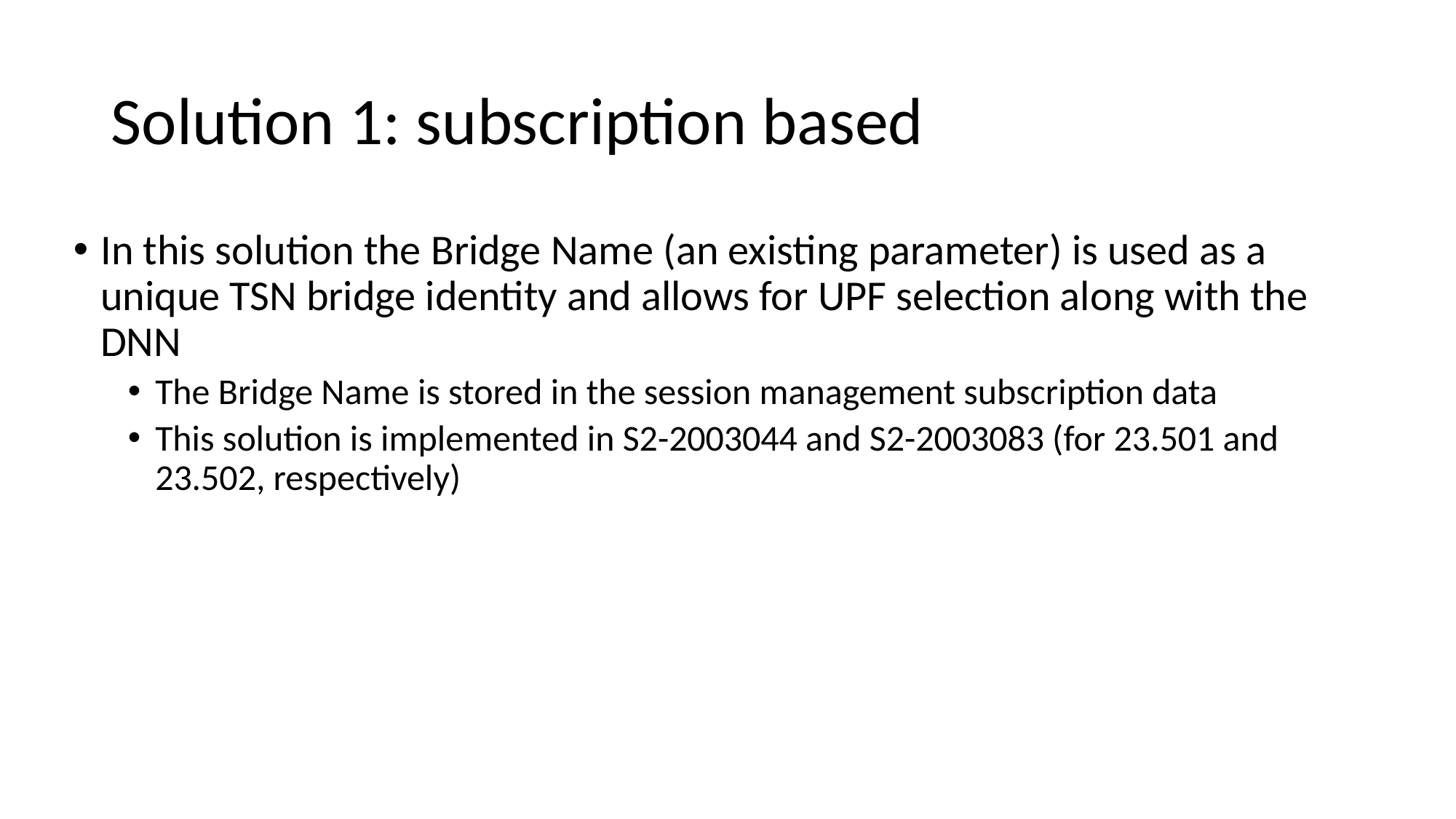

# Solution 1: subscription based
In this solution the Bridge Name (an existing parameter) is used as a unique TSN bridge identity and allows for UPF selection along with the DNN
The Bridge Name is stored in the session management subscription data
This solution is implemented in S2-2003044 and S2-2003083 (for 23.501 and 23.502, respectively)